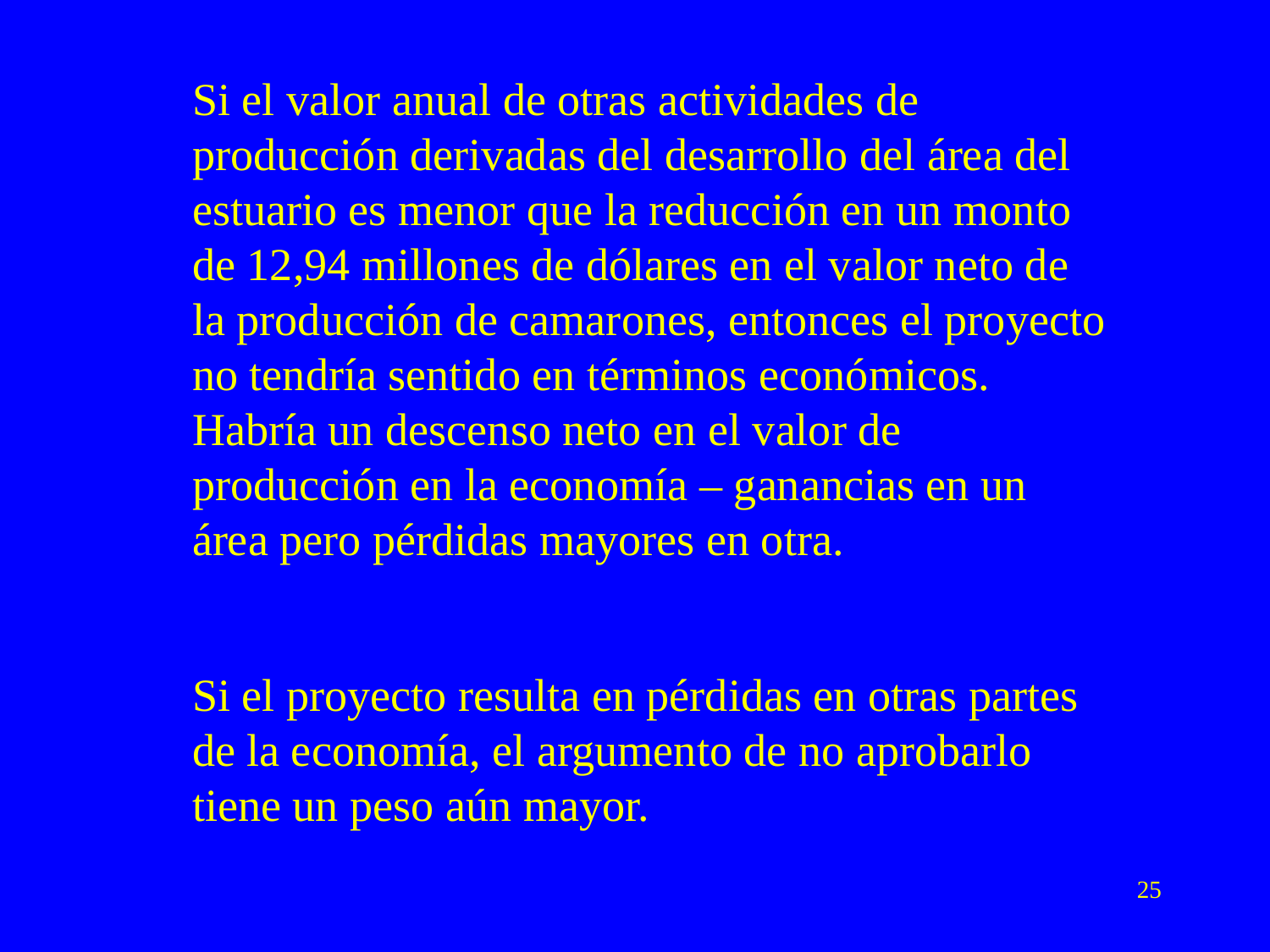

Si el valor anual de otras actividades de producción derivadas del desarrollo del área del estuario es menor que la reducción en un monto de 12,94 millones de dólares en el valor neto de la producción de camarones, entonces el proyecto no tendría sentido en términos económicos. Habría un descenso neto en el valor de producción en la economía – ganancias en un área pero pérdidas mayores en otra.

Si el proyecto resulta en pérdidas en otras partes de la economía, el argumento de no aprobarlo tiene un peso aún mayor.
25